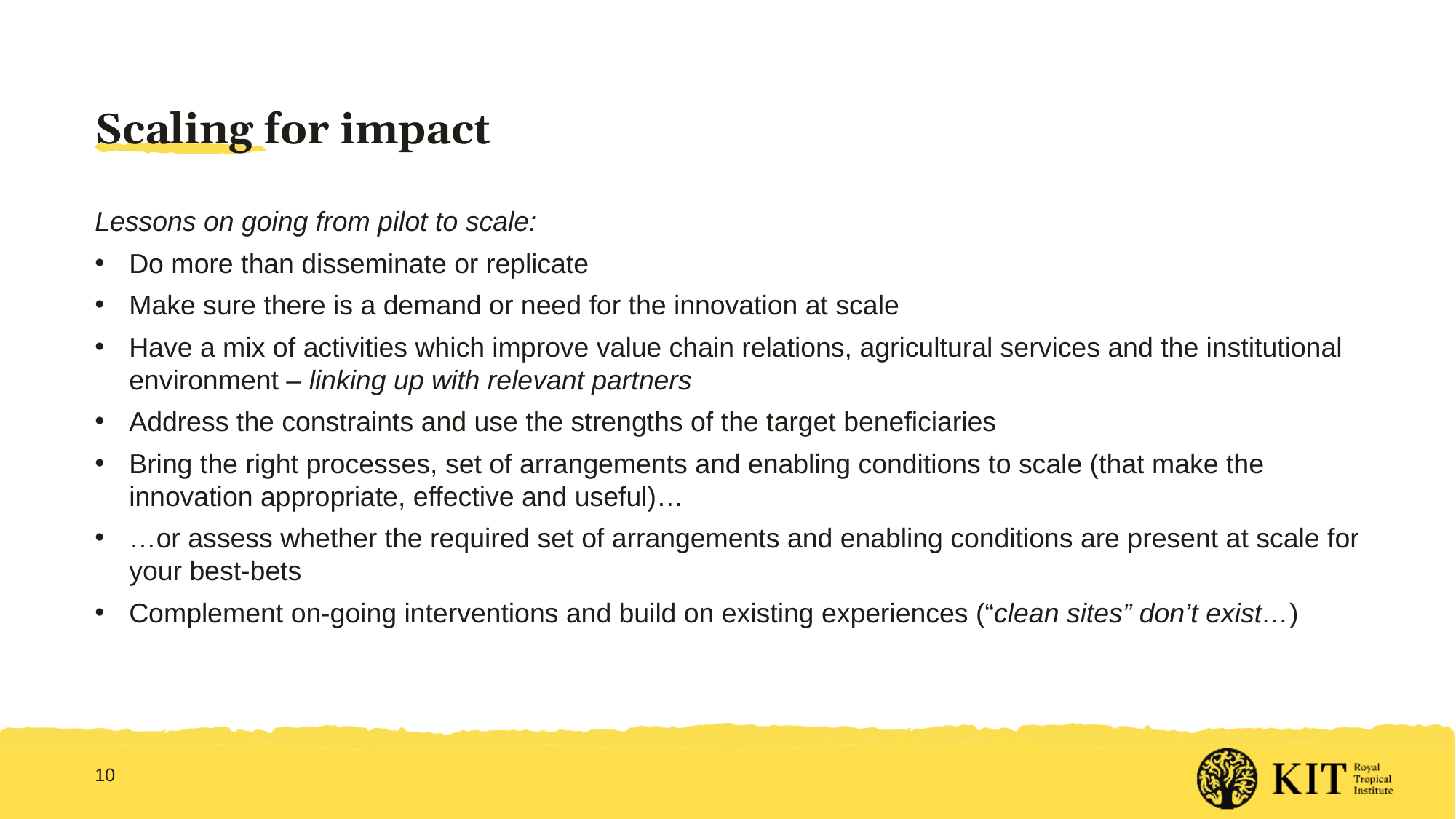

# Scaling for impact
Lessons on going from pilot to scale:
Do more than disseminate or replicate
Make sure there is a demand or need for the innovation at scale
Have a mix of activities which improve value chain relations, agricultural services and the institutional environment – linking up with relevant partners
Address the constraints and use the strengths of the target beneficiaries
Bring the right processes, set of arrangements and enabling conditions to scale (that make the innovation appropriate, effective and useful)…
…or assess whether the required set of arrangements and enabling conditions are present at scale for your best-bets
Complement on-going interventions and build on existing experiences (“clean sites” don’t exist…)

10